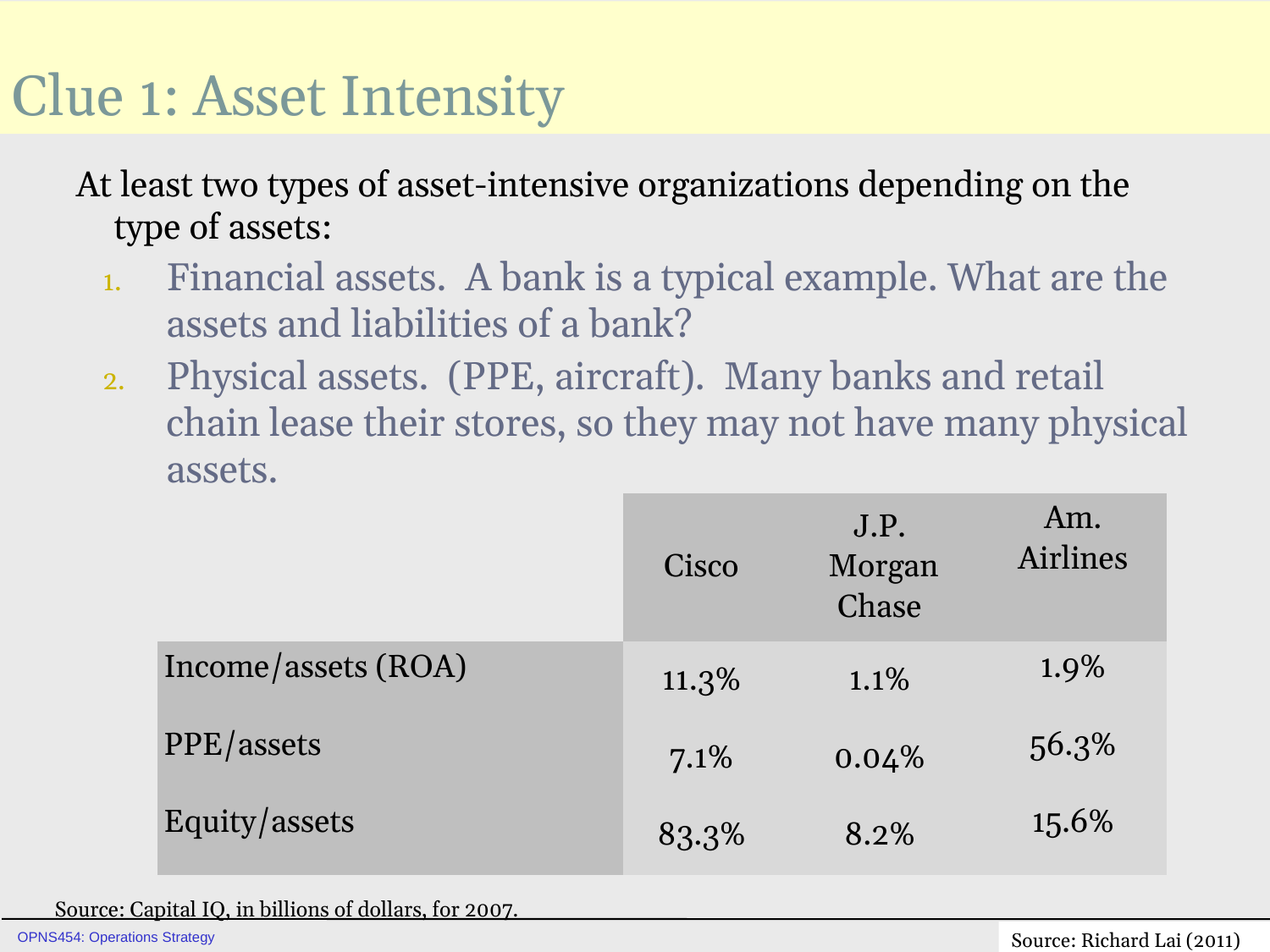

# Clue 1: Asset Intensity
At least two types of asset-intensive organizations depending on the type of assets:
Financial assets.  A bank is a typical example. What are the assets and liabilities of a bank?
Physical assets.  (PPE, aircraft).  Many banks and retail chain lease their stores, so they may not have many physical assets.

|  | Cisco | J.P. Morgan Chase | Am. Airlines |
| --- | --- | --- | --- |
| Income/assets (ROA) | 11.3% | 1.1% | 1.9% |
| PPE/assets | 7.1% | 0.04% | 56.3% |
| Equity/assets | 83.3% | 8.2% | 15.6% |
Source: Capital IQ, in billions of dollars, for 2007.
Source: Richard Lai (2011)